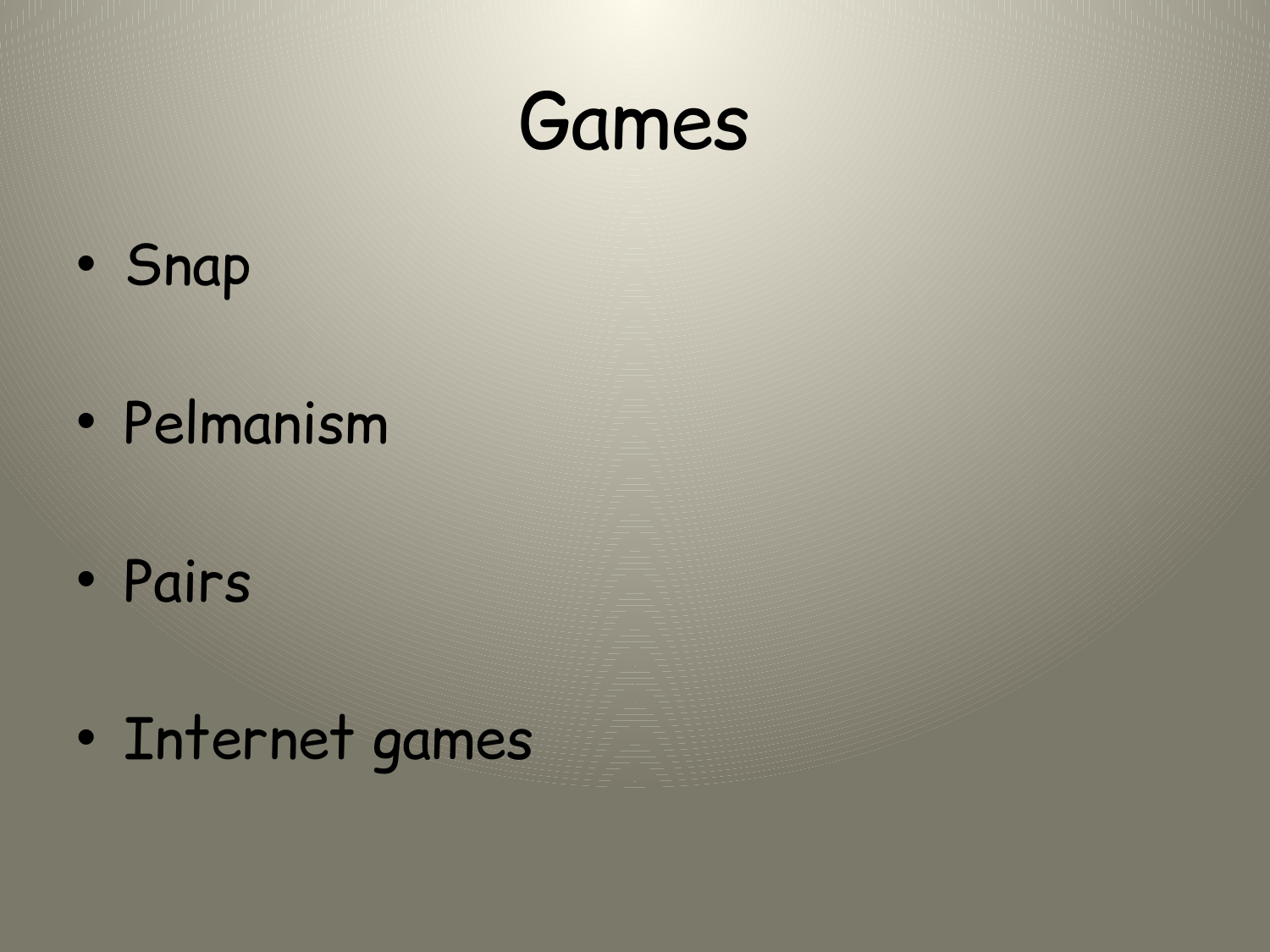

# Games
Snap

Pelmanism

Pairs

Internet games